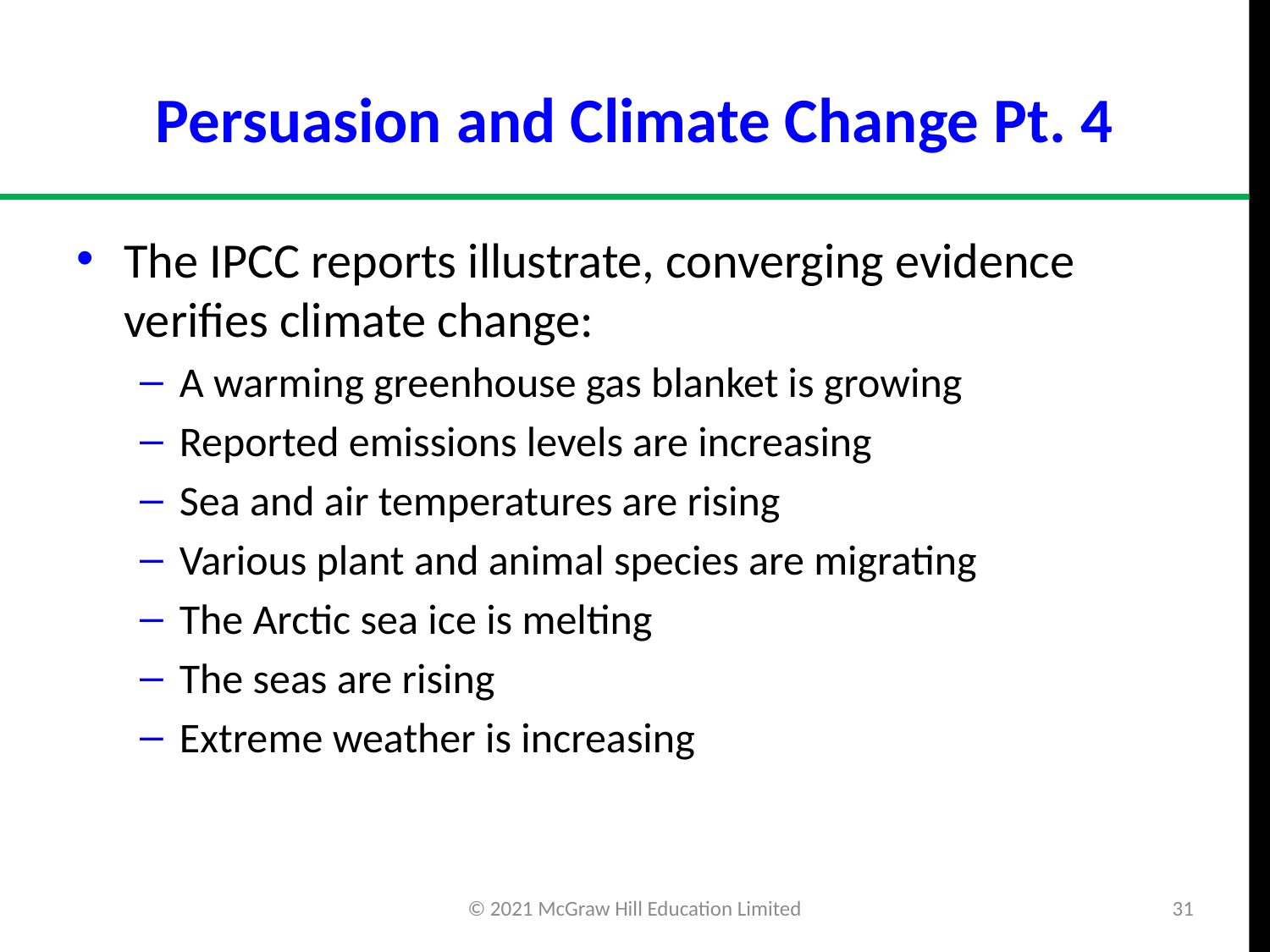

# Persuasion and Climate Change Pt. 4
The IPCC reports illustrate, converging evidence verifies climate change:
A warming greenhouse gas blanket is growing
Reported emissions levels are increasing
Sea and air temperatures are rising
Various plant and animal species are migrating
The Arctic sea ice is melting
The seas are rising
Extreme weather is increasing
© 2021 McGraw Hill Education Limited
31